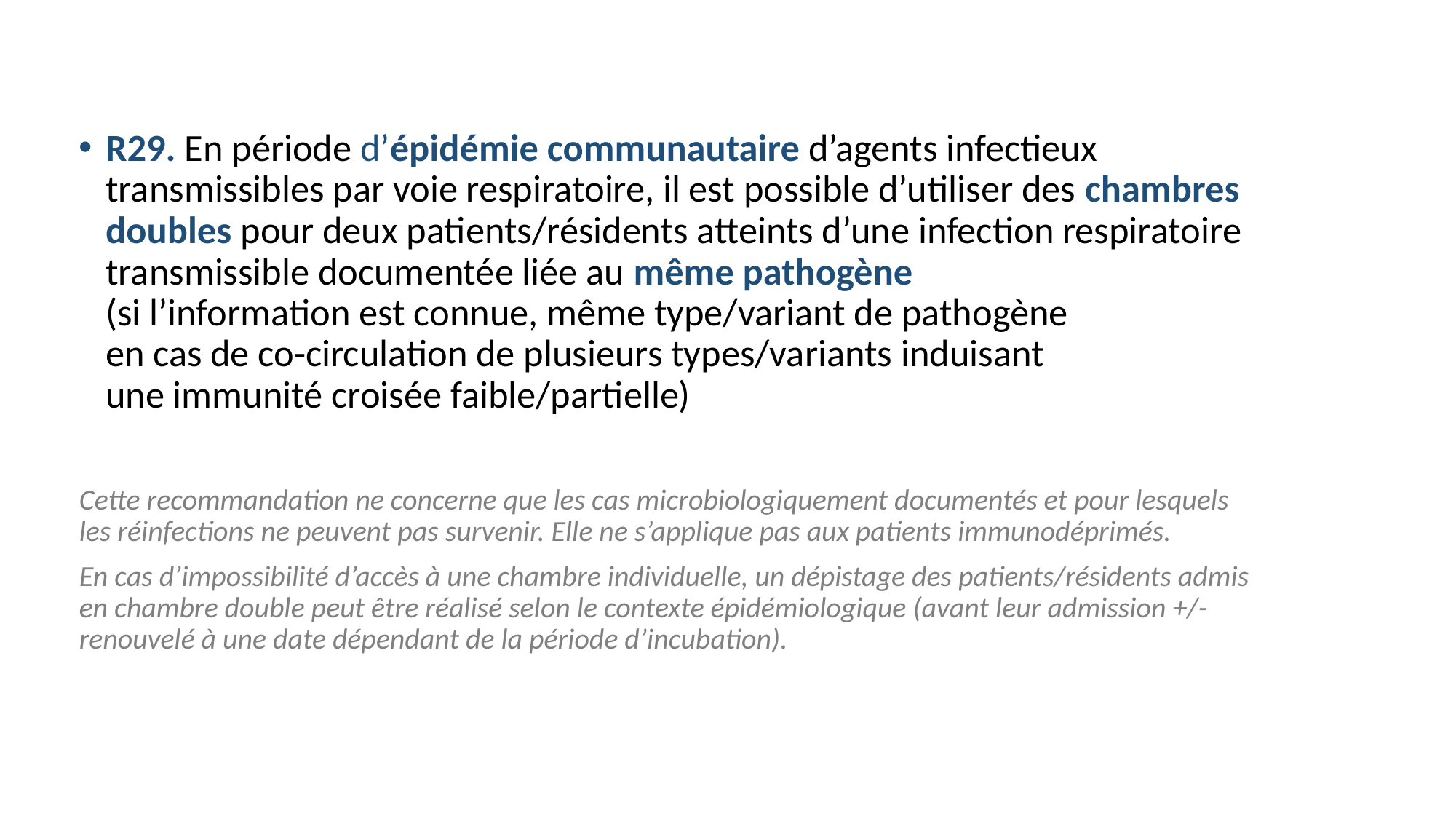

R29. En période d’épidémie communautaire d’agents infectieux transmissibles par voie respiratoire, il est possible d’utiliser des chambres doubles pour deux patients/résidents atteints d’une infection respiratoire transmissible documentée liée au même pathogène
(si l’information est connue, même type/variant de pathogène
en cas de co-circulation de plusieurs types/variants induisant
une immunité croisée faible/partielle)

Cette recommandation ne concerne que les cas microbiologiquement documentés et pour lesquels
les réinfections ne peuvent pas survenir. Elle ne s’applique pas aux patients immunodéprimés.
En cas d’impossibilité d’accès à une chambre individuelle, un dépistage des patients/résidents admis
en chambre double peut être réalisé selon le contexte épidémiologique (avant leur admission +/-renouvelé à une date dépendant de la période d’incubation).